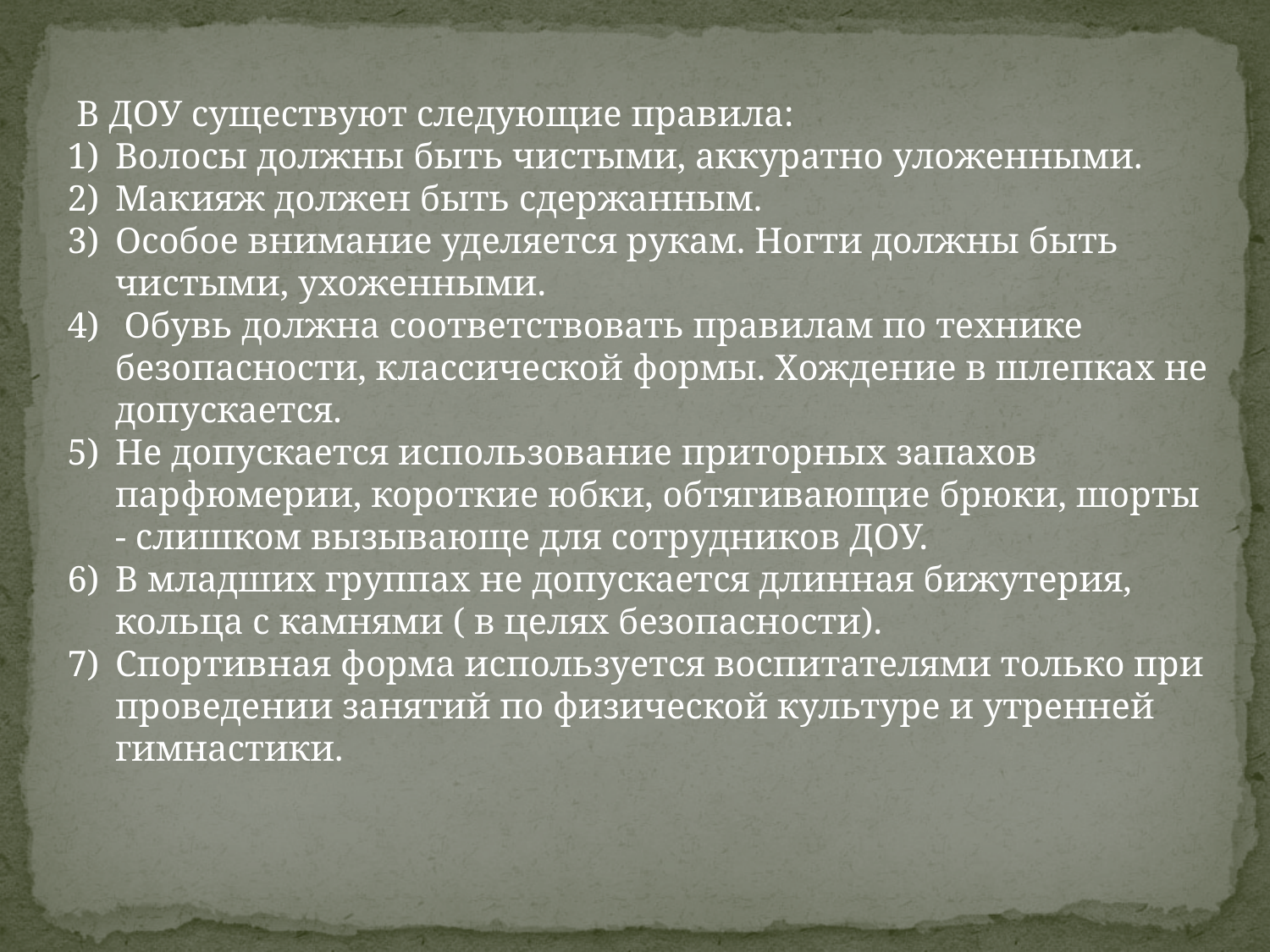

В ДОУ существуют следующие правила:
Волосы должны быть чистыми, аккуратно уложенными.
Макияж должен быть сдержанным.
Особое внимание уделяется рукам. Ногти должны быть чистыми, ухоженными.
 Обувь должна соответствовать правилам по технике безопасности, классической формы. Хождение в шлепках не допускается.
Не допускается использование приторных запахов парфюмерии, короткие юбки, обтягивающие брюки, шорты - слишком вызывающе для сотрудников ДОУ.
В младших группах не допускается длинная бижутерия, кольца с камнями ( в целях безопасности).
Спортивная форма используется воспитателями только при проведении занятий по физической культуре и утренней гимнастики.